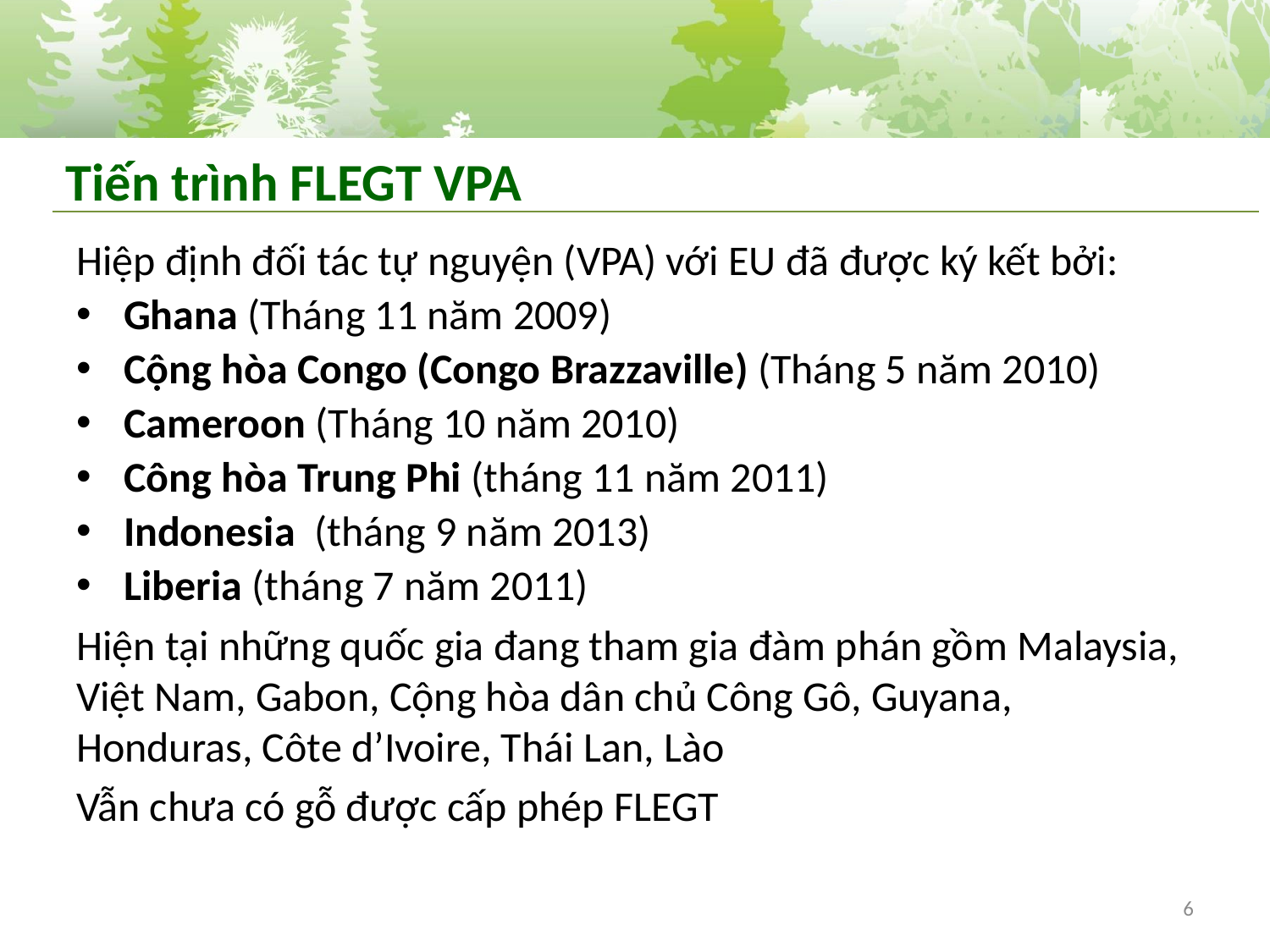

# Tiến trình FLEGT VPA
Hiệp định đối tác tự nguyện (VPA) với EU đã được ký kết bởi:
Ghana (Tháng 11 năm 2009)
Cộng hòa Congo (Congo Brazzaville) (Tháng 5 năm 2010)
Cameroon (Tháng 10 năm 2010)
Công hòa Trung Phi (tháng 11 năm 2011)
Indonesia  (tháng 9 năm 2013)
Liberia (tháng 7 năm 2011)
Hiện tại những quốc gia đang tham gia đàm phán gồm Malaysia, Việt Nam, Gabon, Cộng hòa dân chủ Công Gô, Guyana, Honduras, Côte d’Ivoire, Thái Lan, Lào
Vẫn chưa có gỗ được cấp phép FLEGT

6